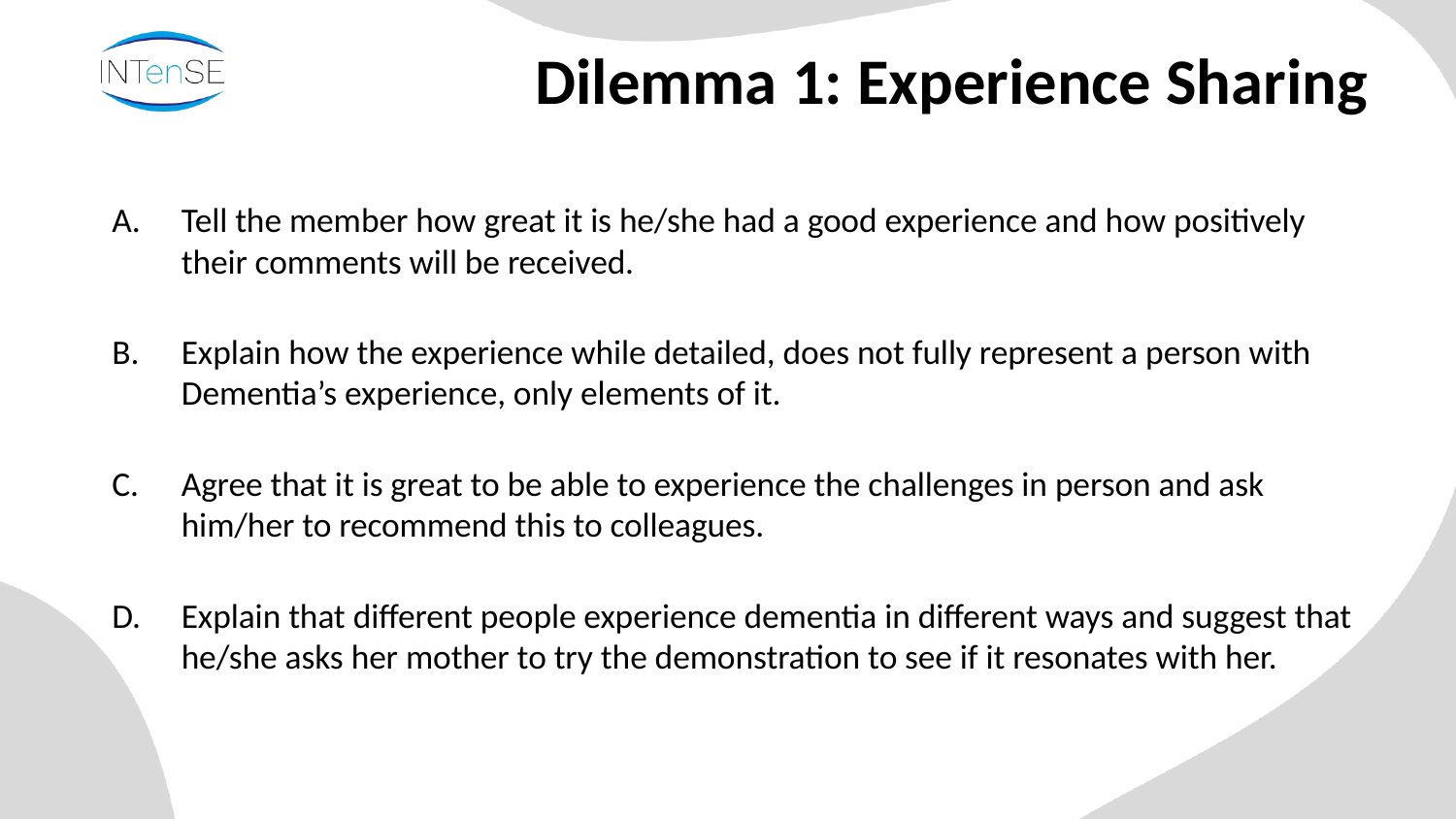

# Dilemma 1: Experience Sharing
Tell the member how great it is he/she had a good experience and how positively their comments will be received.

Explain how the experience while detailed, does not fully represent a person with Dementia’s experience, only elements of it.

Agree that it is great to be able to experience the challenges in person and ask him/her to recommend this to colleagues.

Explain that different people experience dementia in different ways and suggest that he/she asks her mother to try the demonstration to see if it resonates with her.